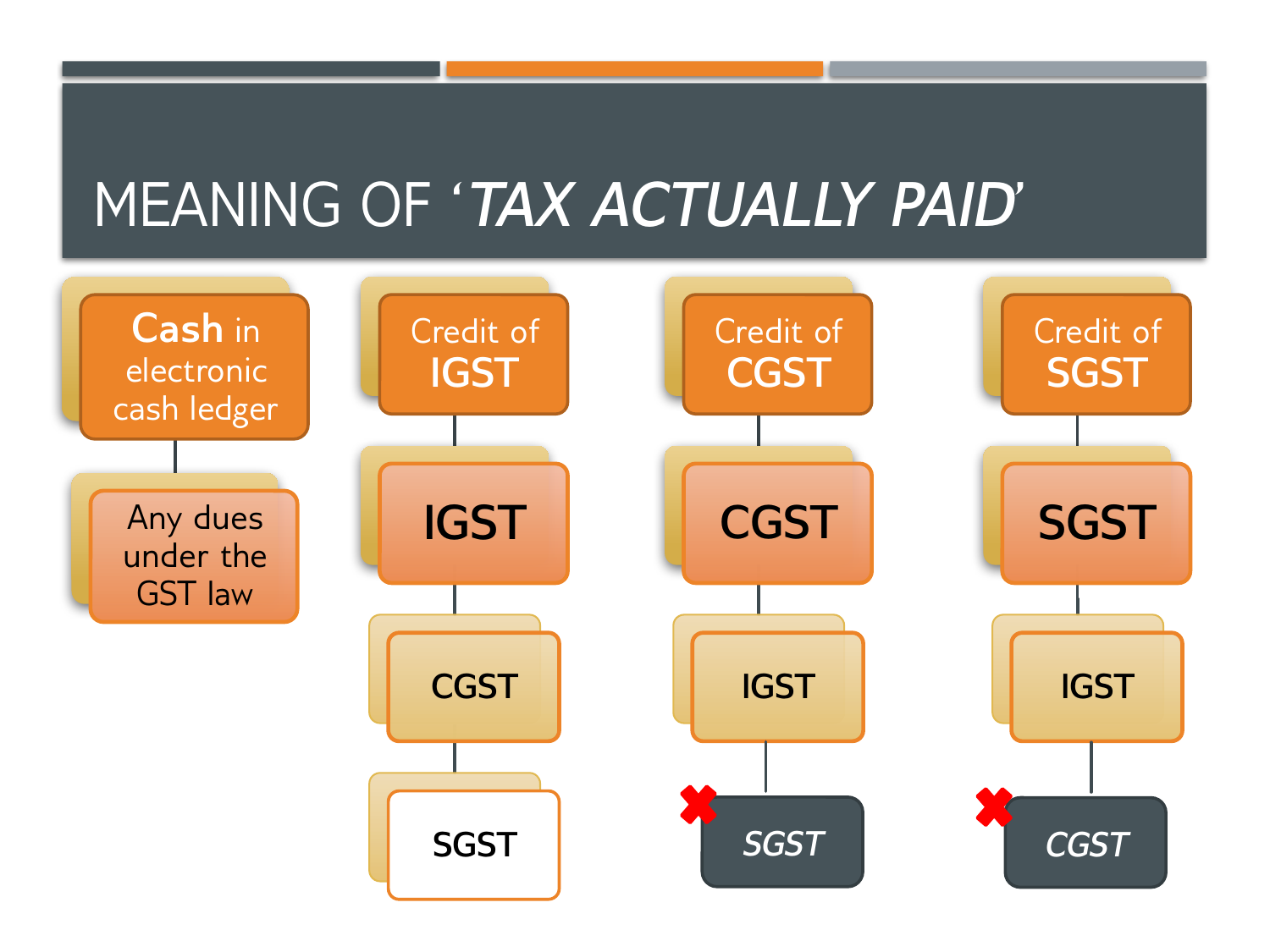

# Meaning of ‘tax actually paid’
Cash in electronic cash ledger
Any dues under the GST law
Credit of IGST
IGST
CGST
SGST
Credit of CGST
CGST
IGST
Credit of SGST
SGST
IGST

SGST

CGST